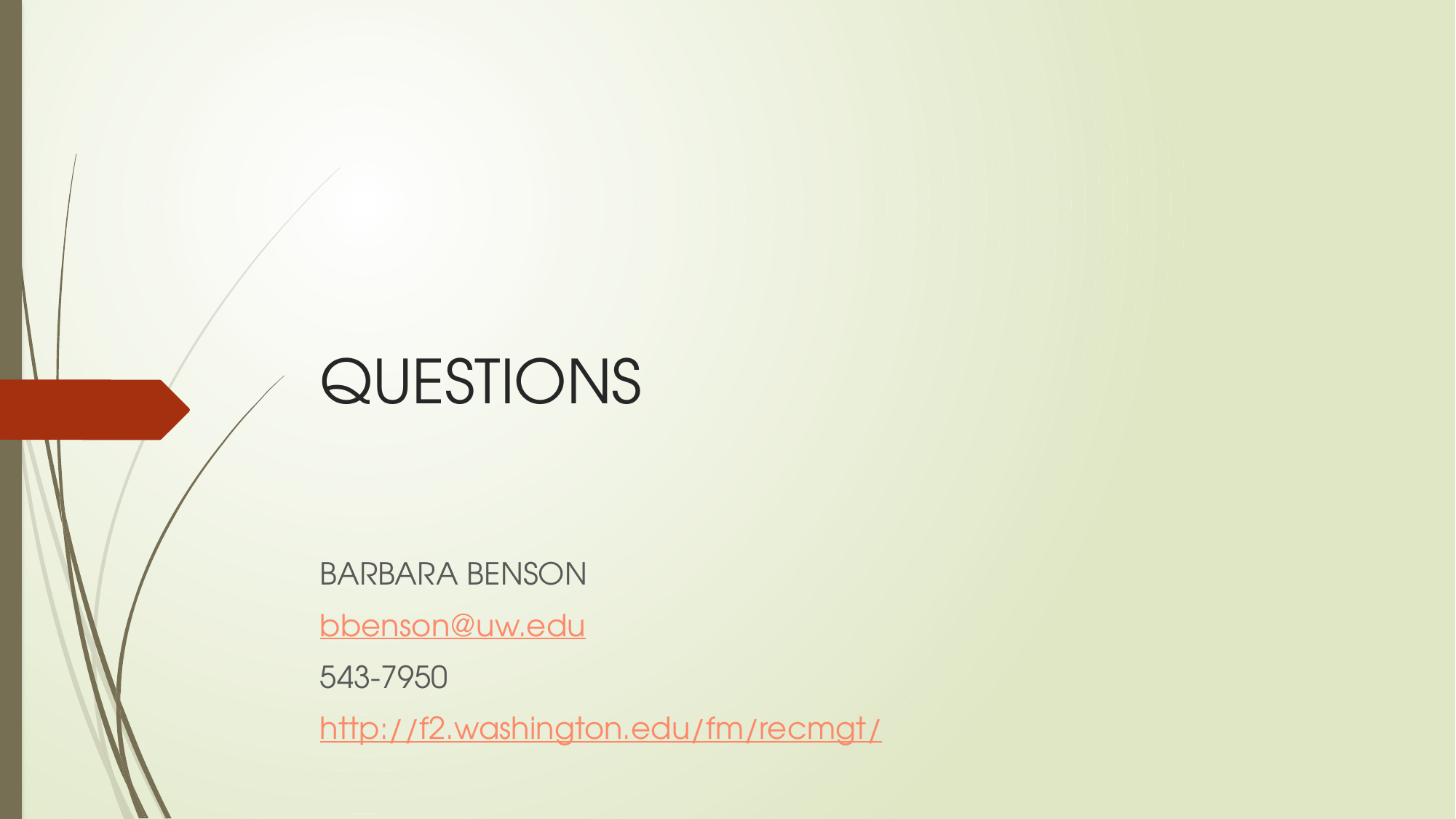

# QUESTIONS
BARBARA BENSON
bbenson@uw.edu
543-7950
http://f2.washington.edu/fm/recmgt/